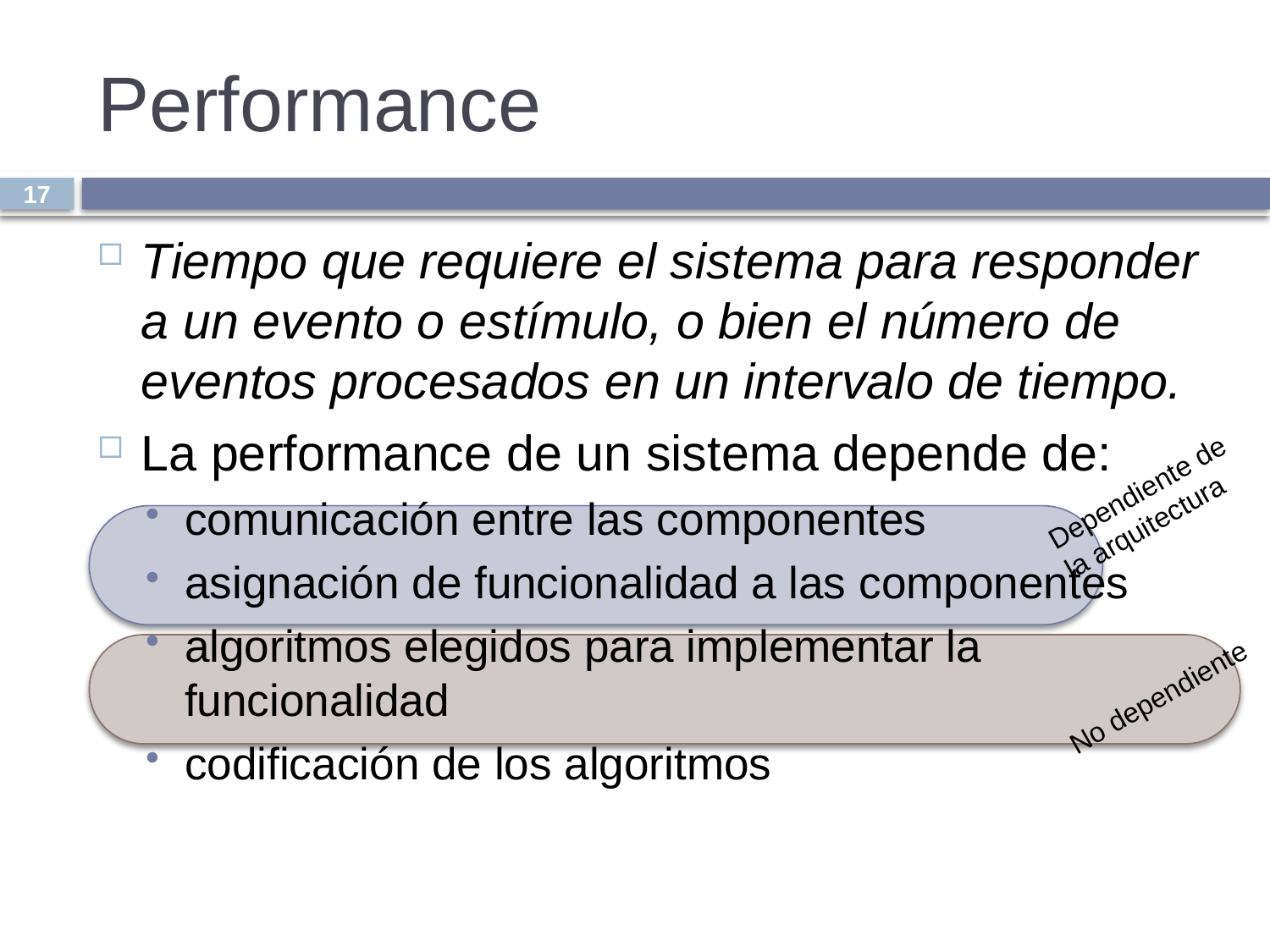

# Performance
17
Tiempo que requiere el sistema para responder a un evento o estímulo, o bien el número de eventos procesados en un intervalo de tiempo.
La performance de un sistema depende de:
comunicación entre las componentes
asignación de funcionalidad a las componentes
algoritmos elegidos para implementar la funcionalidad
codificación de los algoritmos

Dependiente de
la arquitectura

No dependiente